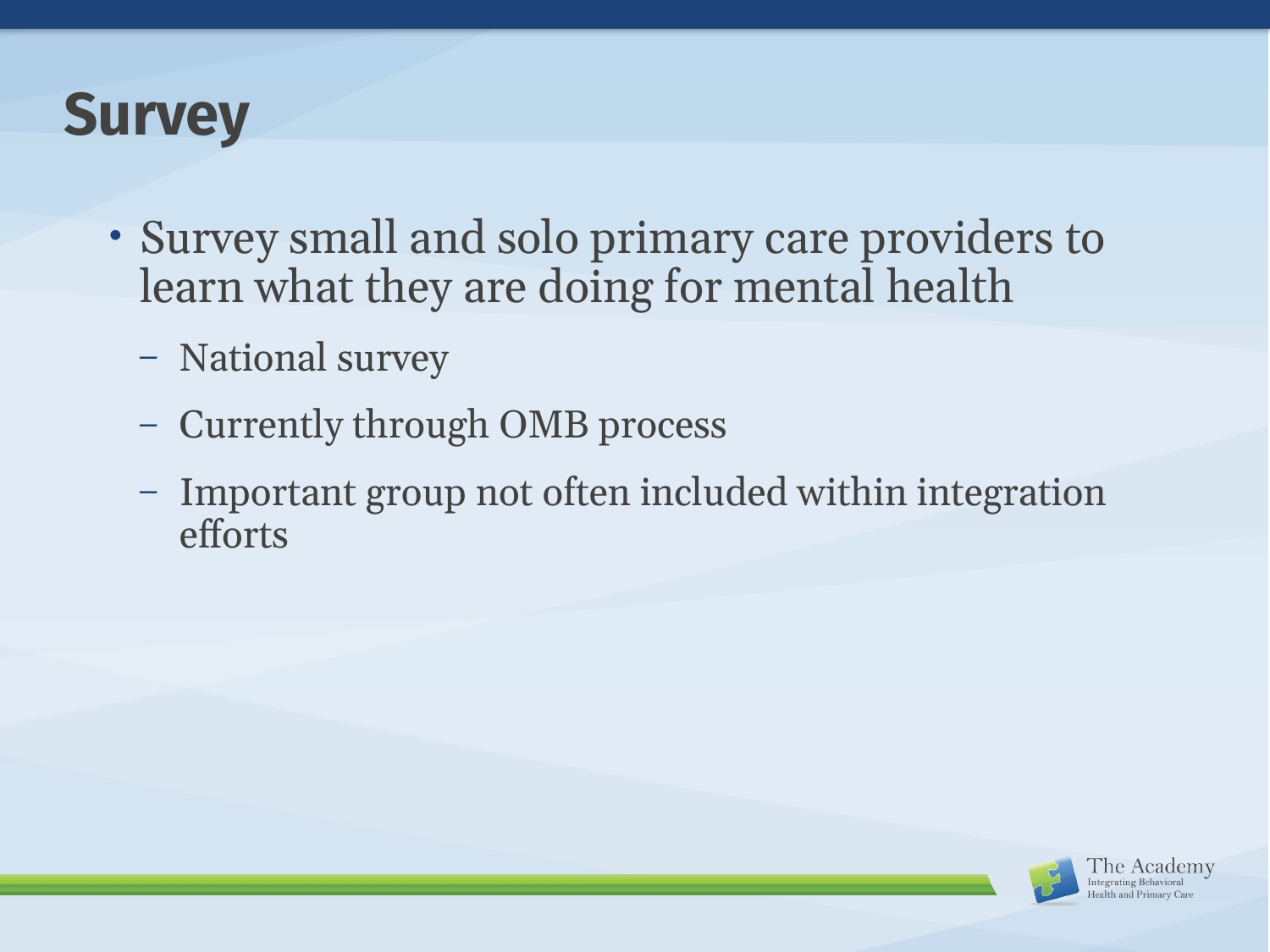

# Survey
Survey small and solo primary care providers to learn what they are doing for mental health
National survey
Currently through OMB process
Important group not often included within integration efforts